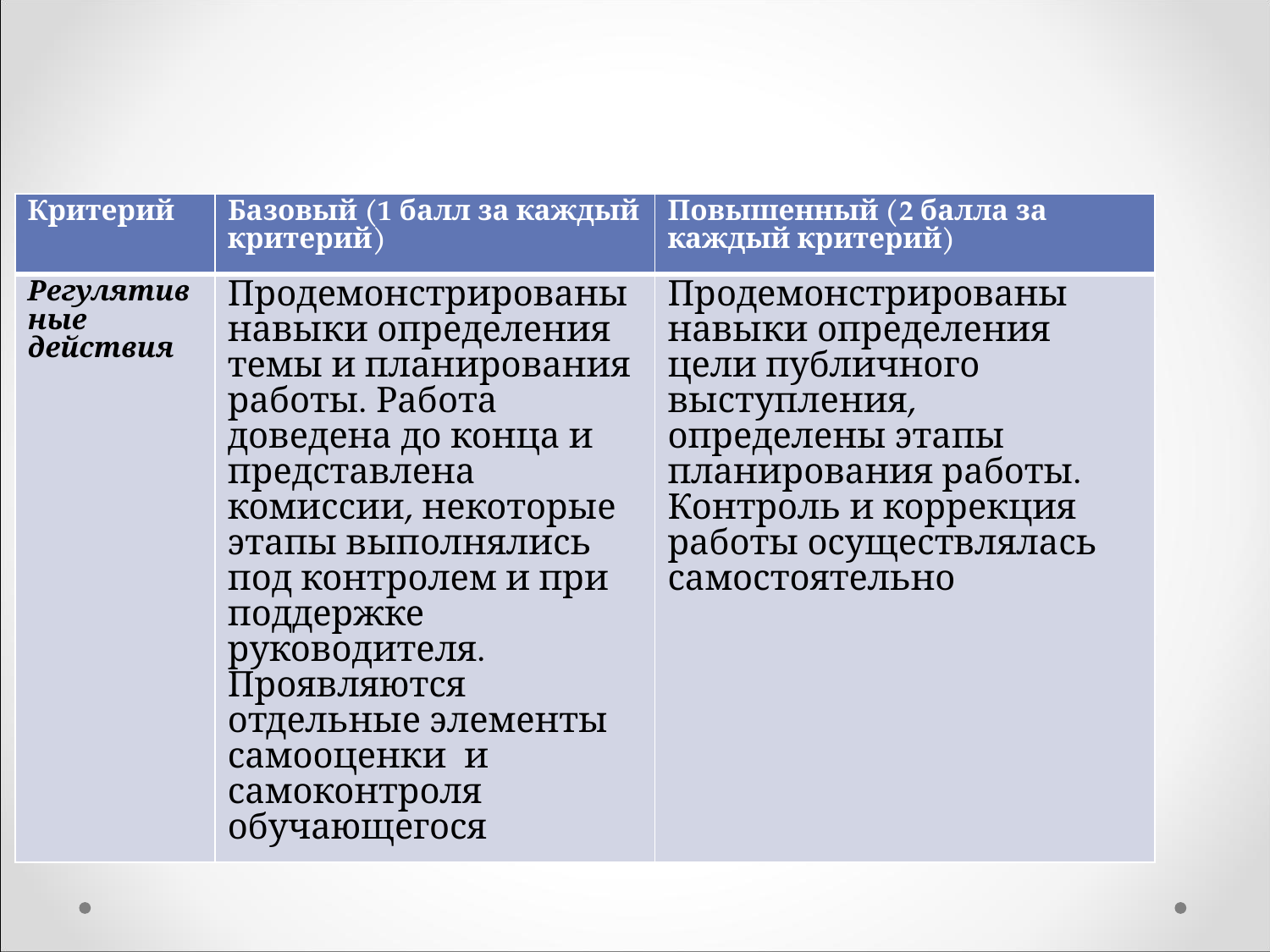

| Критерий | Базовый (1 балл за каждый критерий) | Повышенный (2 балла за каждый критерий) |
| --- | --- | --- |
| Регулятивные действия | Продемонстрированы навыки определения темы и планирования работы. Работа доведена до конца и представлена комиссии, некоторые этапы выполнялись под контролем и при поддержке руководителя. Проявляются отдельные элементы самооценки и самоконтроля обучающегося | Продемонстрированы навыки определения цели публичного выступления, определены этапы планирования работы. Контроль и коррекция работы осуществлялась самостоятельно |